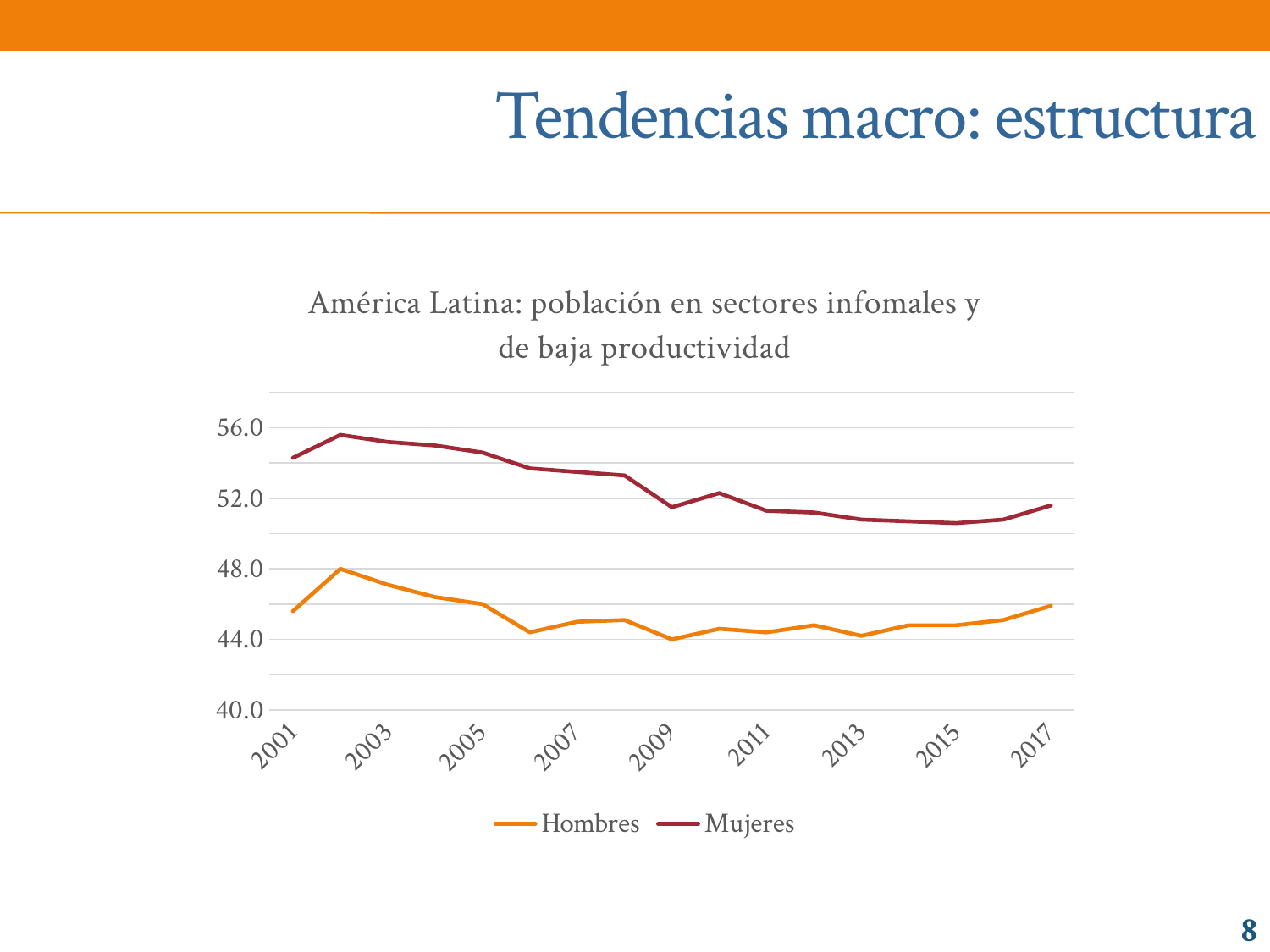

# Tendencias macro: estructura

### Chart: América Latina: población en sectores infomales y de baja productividad

| Category | Hombres | Mujeres |
|---|---|---|
| 2001 | 45.6 | 54.3 |
| 2002 | 48.0 | 55.6 |
| 2003 | 47.1 | 55.2 |
| 2004 | 46.4 | 55.0 |
| 2005 | 46.0 | 54.6 |
| 2006 | 44.4 | 53.7 |
| 2007 | 45.0 | 53.5 |
| 2008 | 45.1 | 53.3 |
| 2009 | 44.0 | 51.5 |
| 2010 | 44.6 | 52.3 |
| 2011 | 44.4 | 51.3 |
| 2012 | 44.8 | 51.2 |
| 2013 | 44.2 | 50.8 |
| 2014 | 44.8 | 50.7 |
| 2015 | 44.8 | 50.6 |
| 2016 | 45.1 | 50.8 |
| 2017 | 45.9 | 51.6 |
8